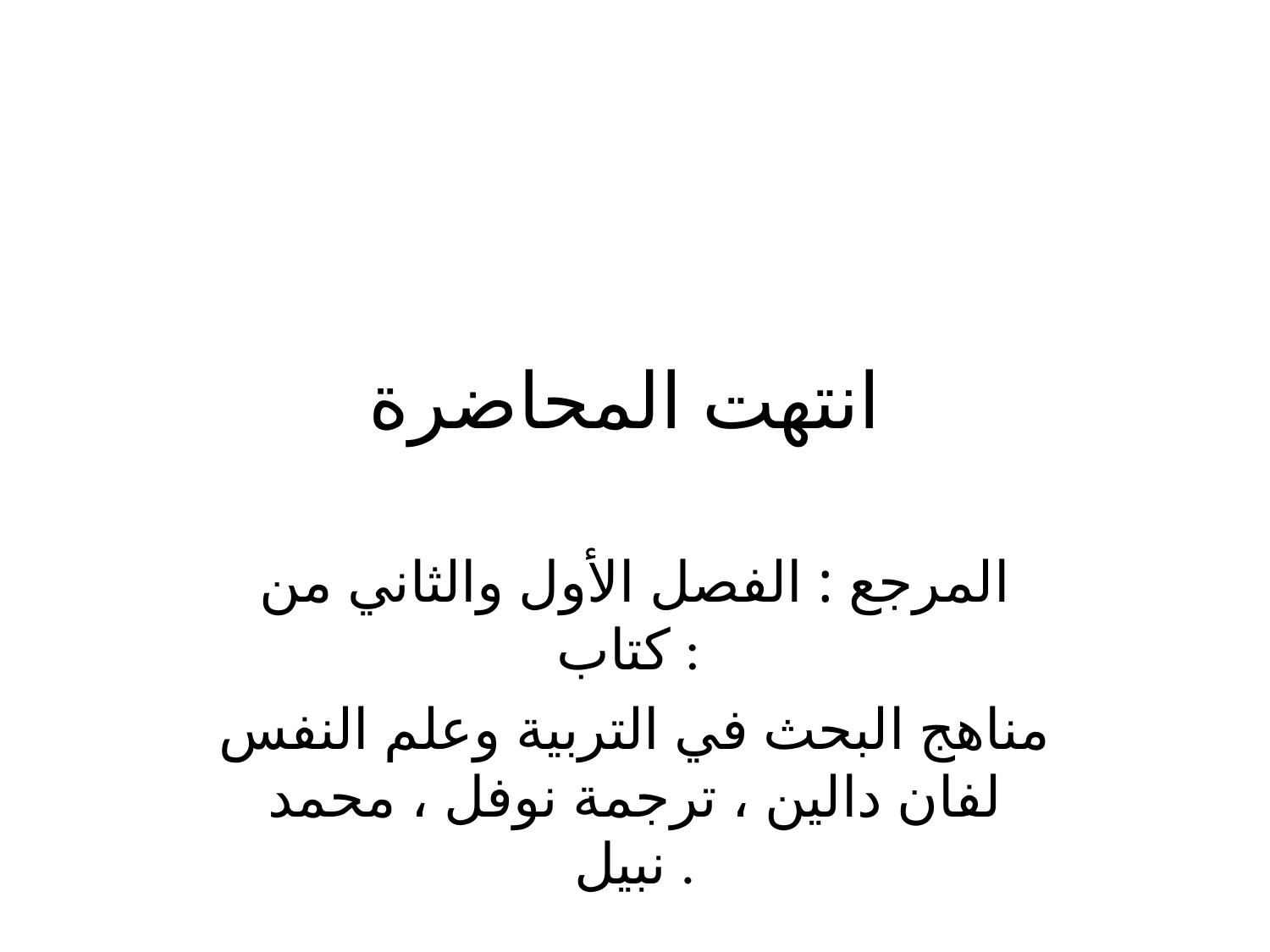

# انتهت المحاضرة
المرجع : الفصل الأول والثاني من كتاب :
مناهج البحث في التربية وعلم النفس لفان دالين ، ترجمة نوفل ، محمد نبيل .